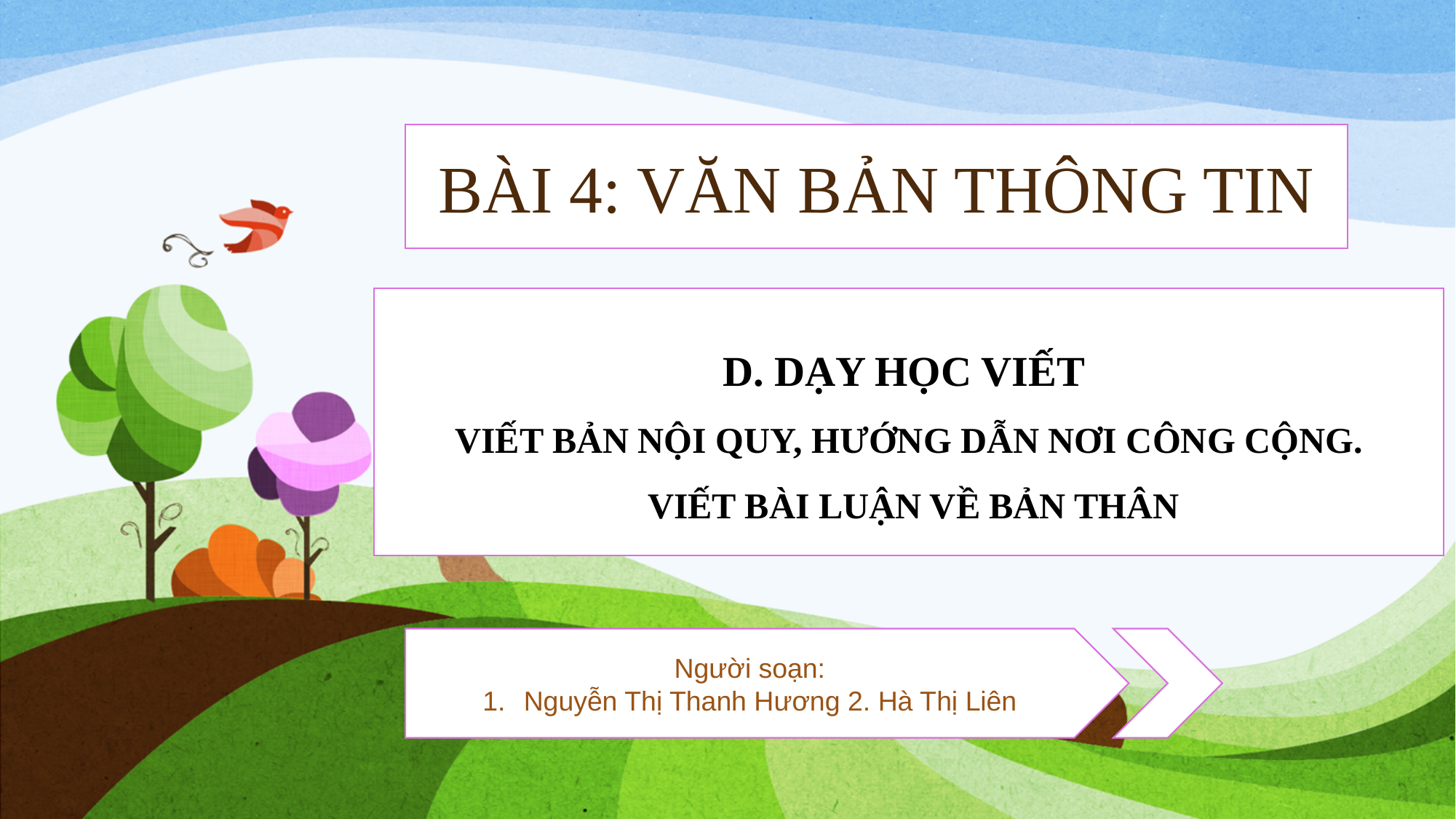

BÀI 4: VĂN BẢN THÔNG TIN
#
D. DẠY HỌC VIẾT
VIẾT BẢN NỘI QUY, HƯỚNG DẪN NƠI CÔNG CỘNG.
 VIẾT BÀI LUẬN VỀ BẢN THÂN
Người soạn:
Nguyễn Thị Thanh Hương 2. Hà Thị Liên